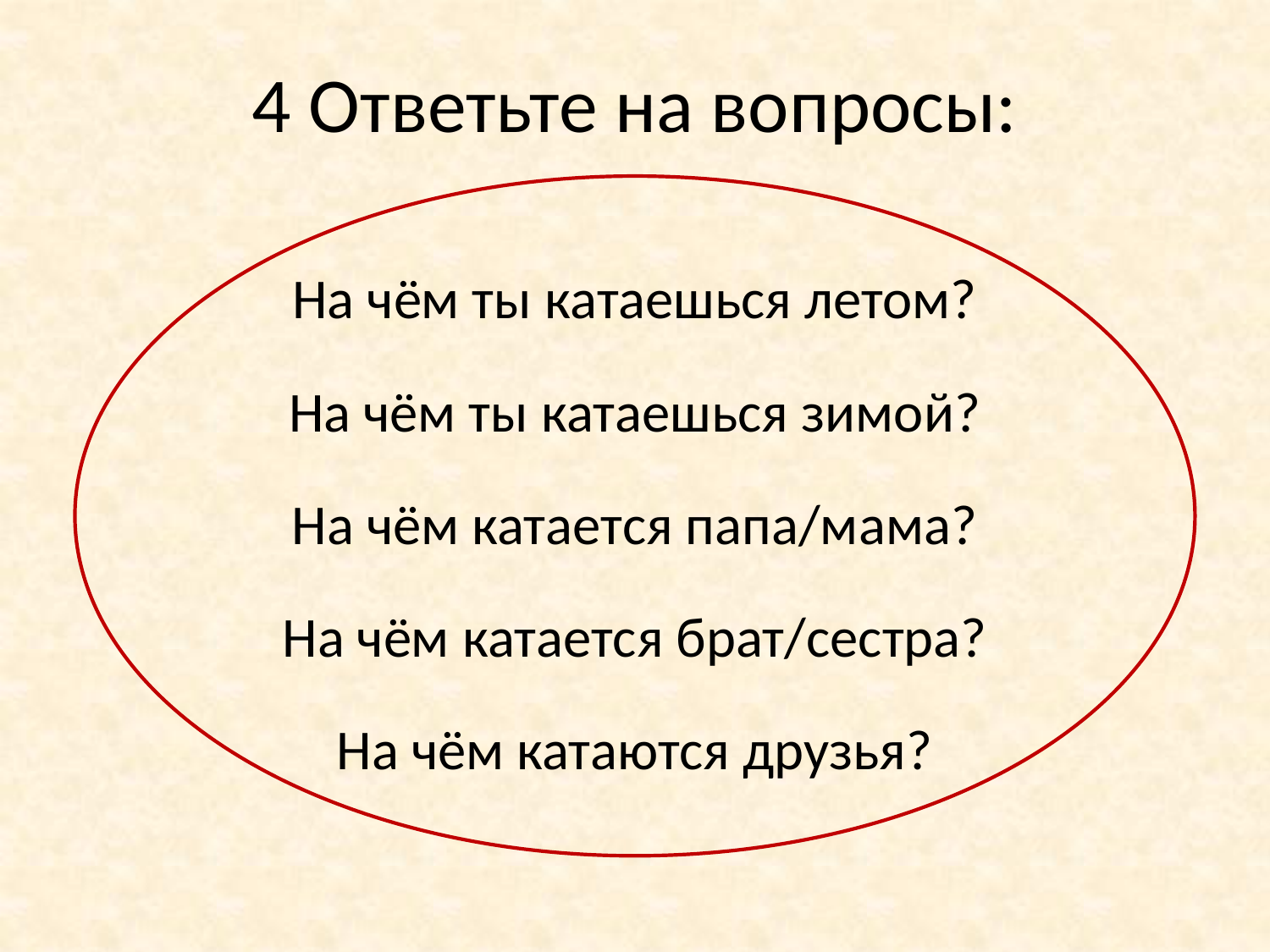

# 4 Ответьте на вопросы:

На чём ты катаешься летом?
На чём ты катаешься зимой?
На чём катается папа/мама?
На чём катается брат/сестра?
На чём катаются друзья?